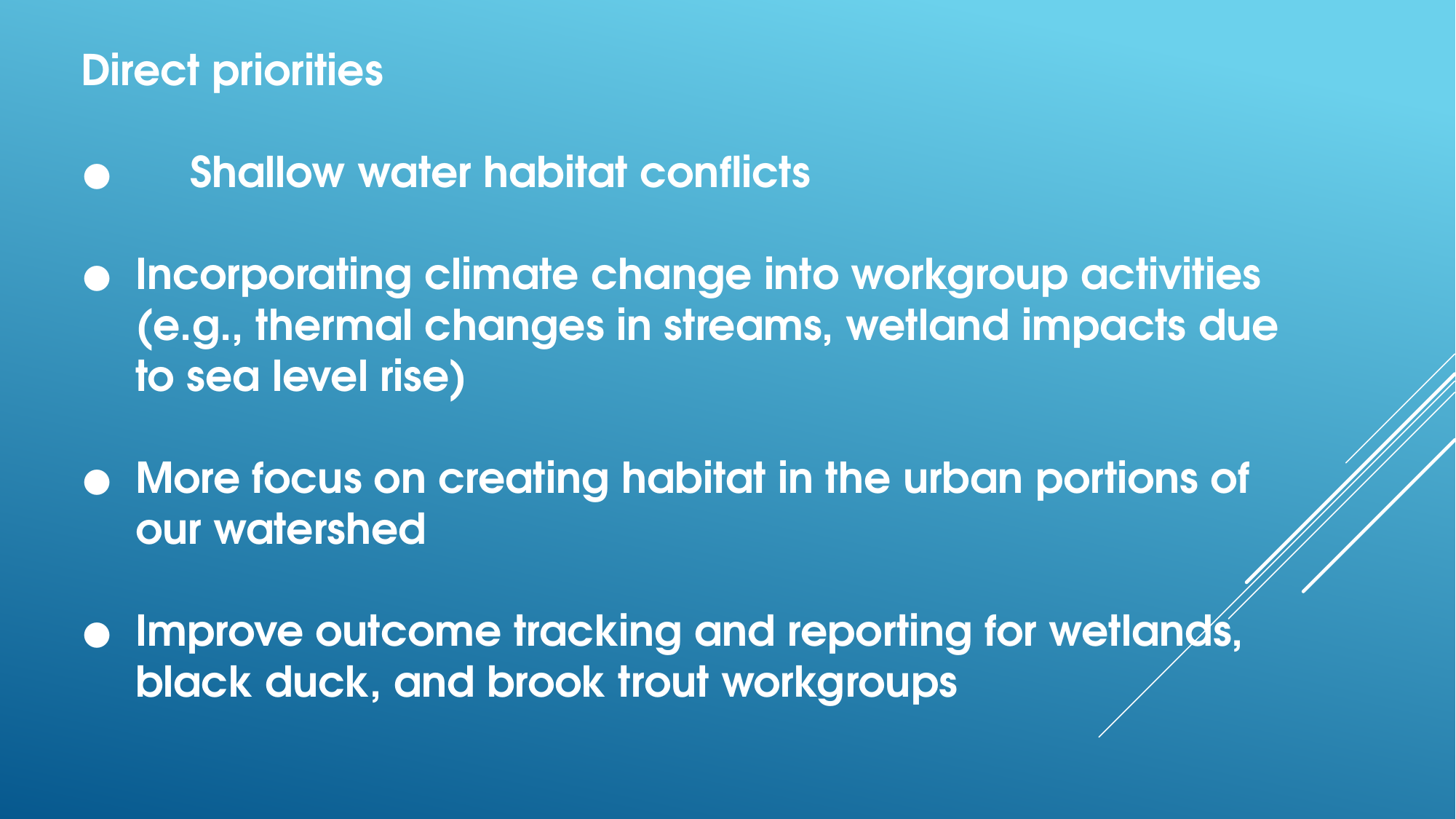

Direct priorities

●	Shallow water habitat conflicts

●	Incorporating climate change into workgroup activities (e.g., thermal changes in streams, wetland impacts due to sea level rise)

●	More focus on creating habitat in the urban portions of our watershed

●	Improve outcome tracking and reporting for wetlands, black duck, and brook trout workgroups